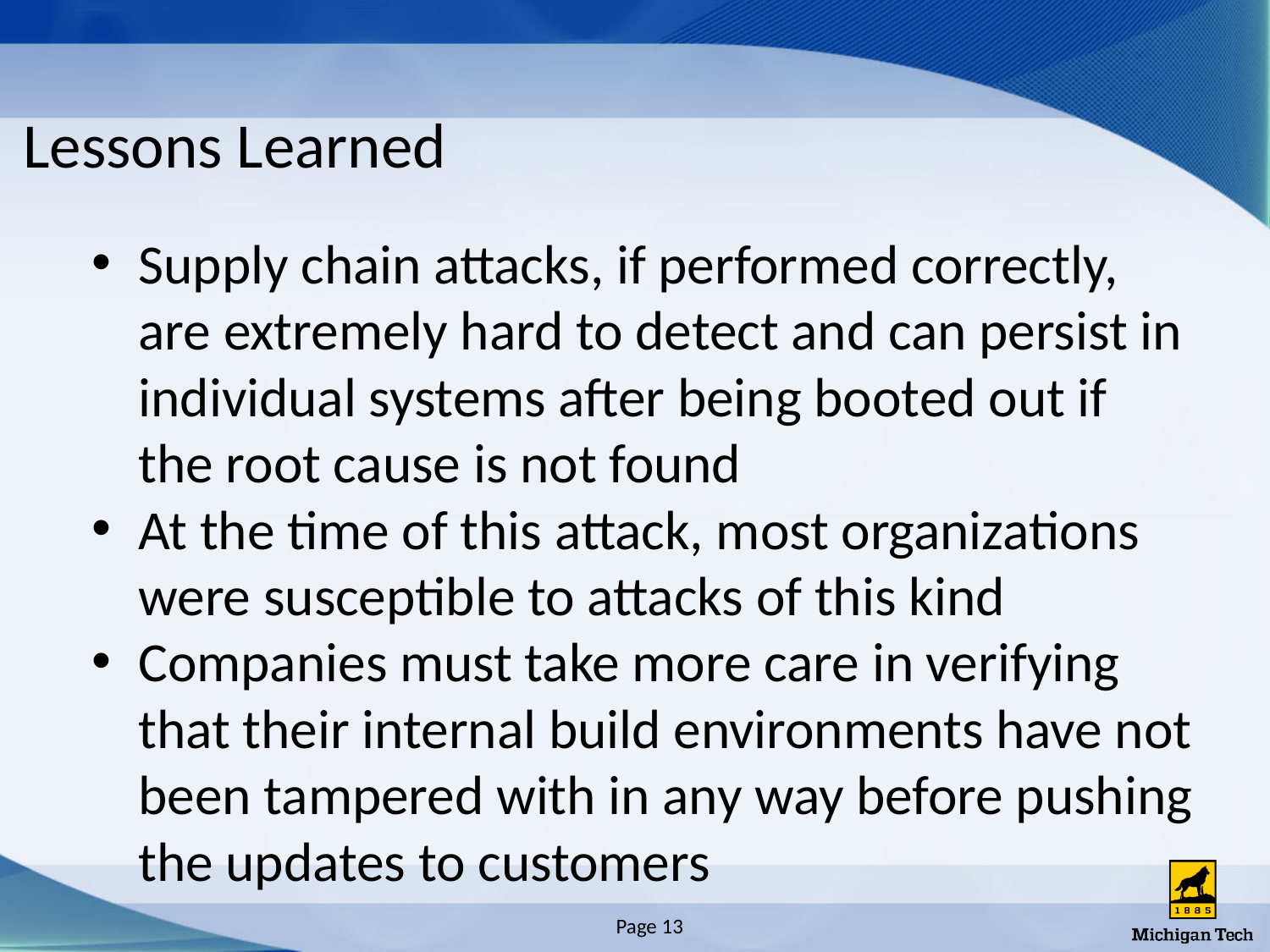

# Lessons Learned
Supply chain attacks, if performed correctly, are extremely hard to detect and can persist in individual systems after being booted out if the root cause is not found
At the time of this attack, most organizations were susceptible to attacks of this kind
Companies must take more care in verifying that their internal build environments have not been tampered with in any way before pushing the updates to customers